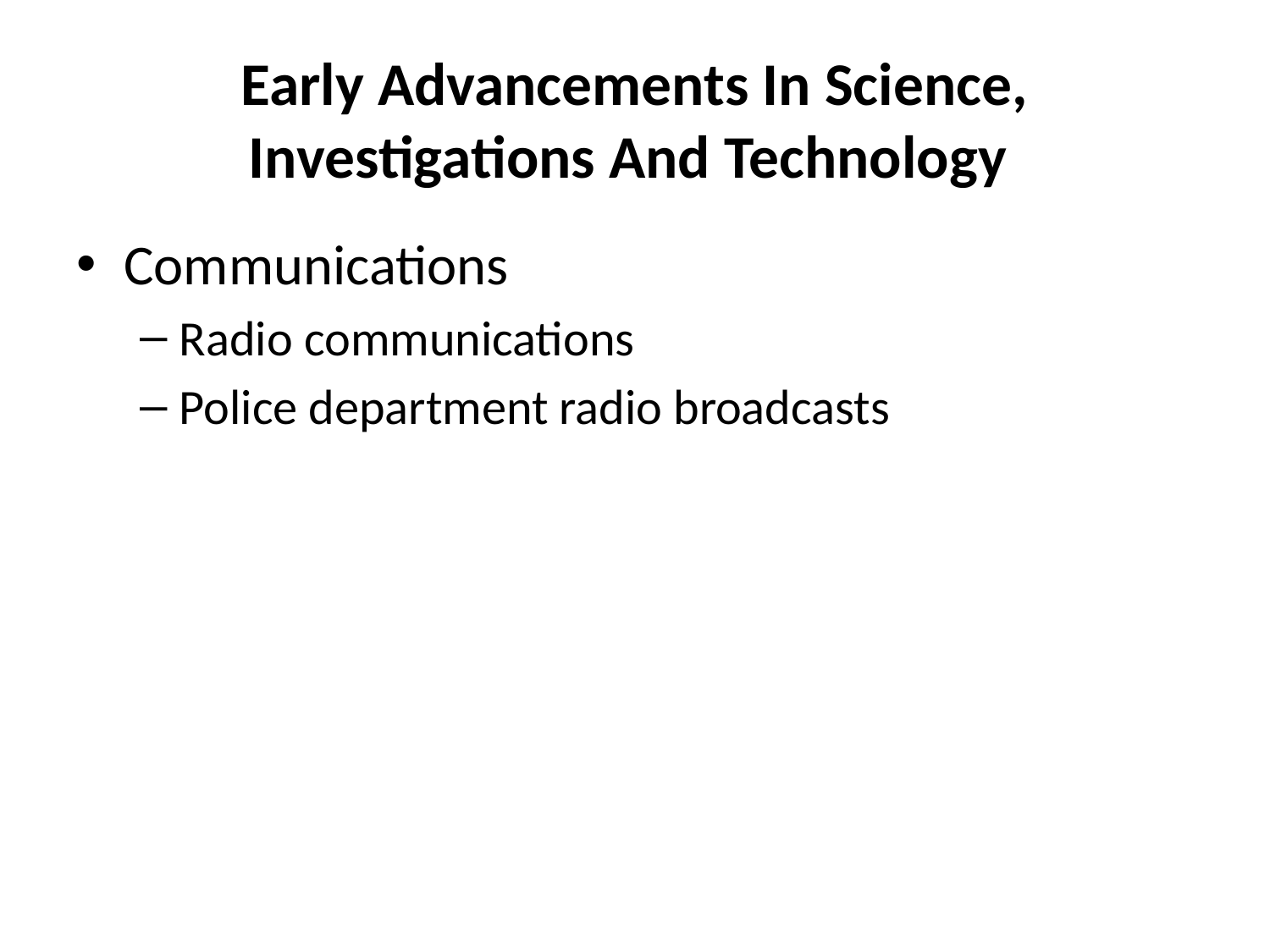

# Early Advancements In Science, Investigations And Technology
Communications
Radio communications
Police department radio broadcasts